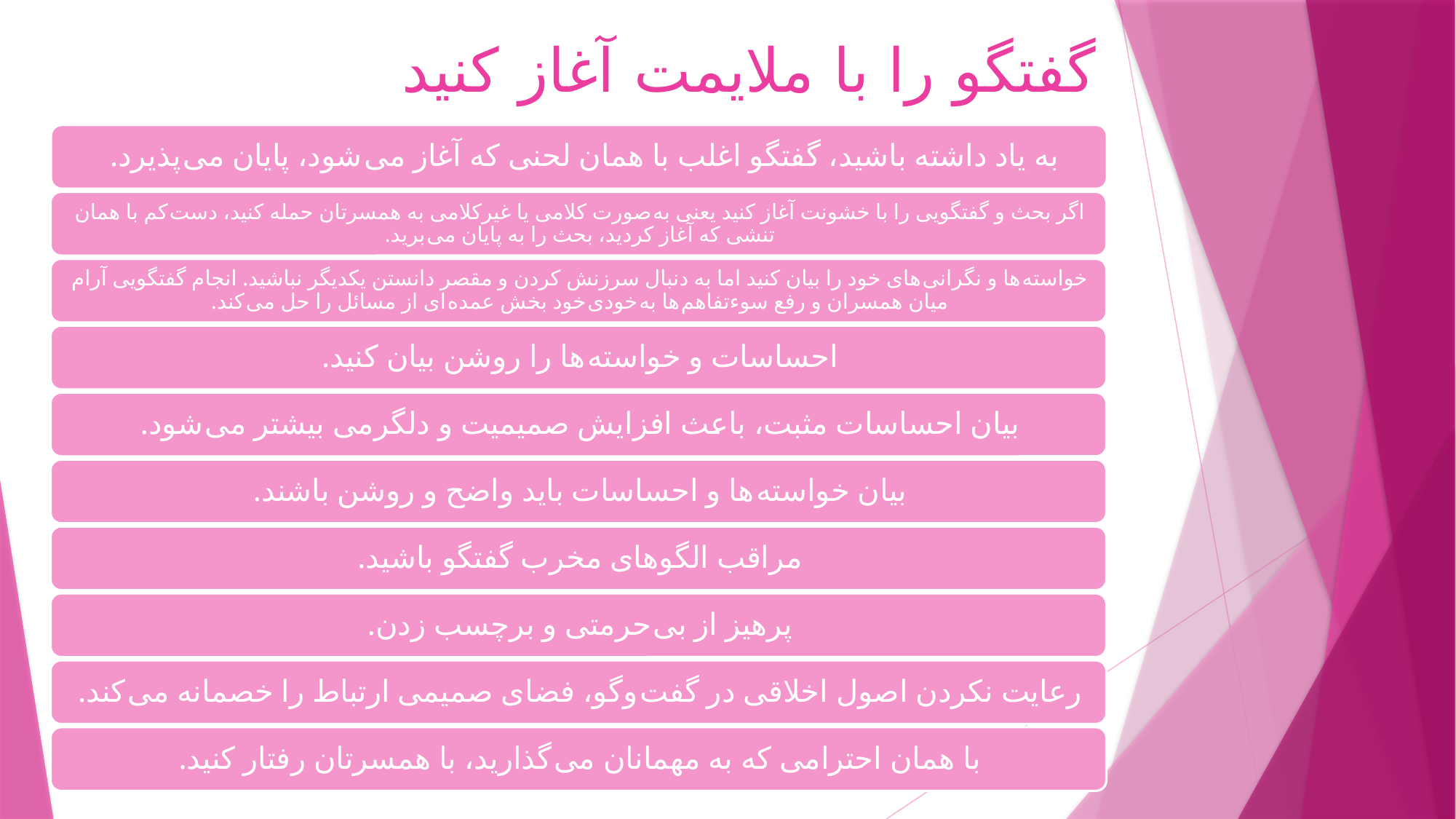

# گفتگو را با ملایمت آغاز کنید
به یاد داشته باشید، گفتگو اغلب با همان لحنی که آغاز می شود، پایان می پذیرد.
اگر بحث و گفتگویی را با خشونت آغاز کنید یعنی به صورت کلامی یا غیرکلامی به همسرتان حمله کنید، دست کم با همان تنشی که آغاز کردید، بحث را به پایان می برید.
خواسته ها و نگرانی های خود را بیان کنید اما به دنبال سرزنش کردن و مقصر دانستن یکدیگر نباشید. انجام گفتگویی آرام میان همسران و رفع سوءتفاهم ها به خودی خود بخش عمده ای از مسائل را حل می کند.
احساسات و خواسته ها را روشن بیان کنید.
بیان احساسات مثبت، باعث افزایش صمیمیت و دلگرمی بیشتر می شود.
بیان خواسته ها و احساسات باید واضح و روشن باشند.
مراقب الگوهای مخرب گفتگو باشید.
پرهیز از بی حرمتی و برچسب زدن.
رعایت نکردن اصول اخلاقی در گفت وگو، فضای صمیمی ارتباط را خصمانه می کند.
با همان احترامی که به مهمانان می گذارید، با همسرتان رفتار کنید.